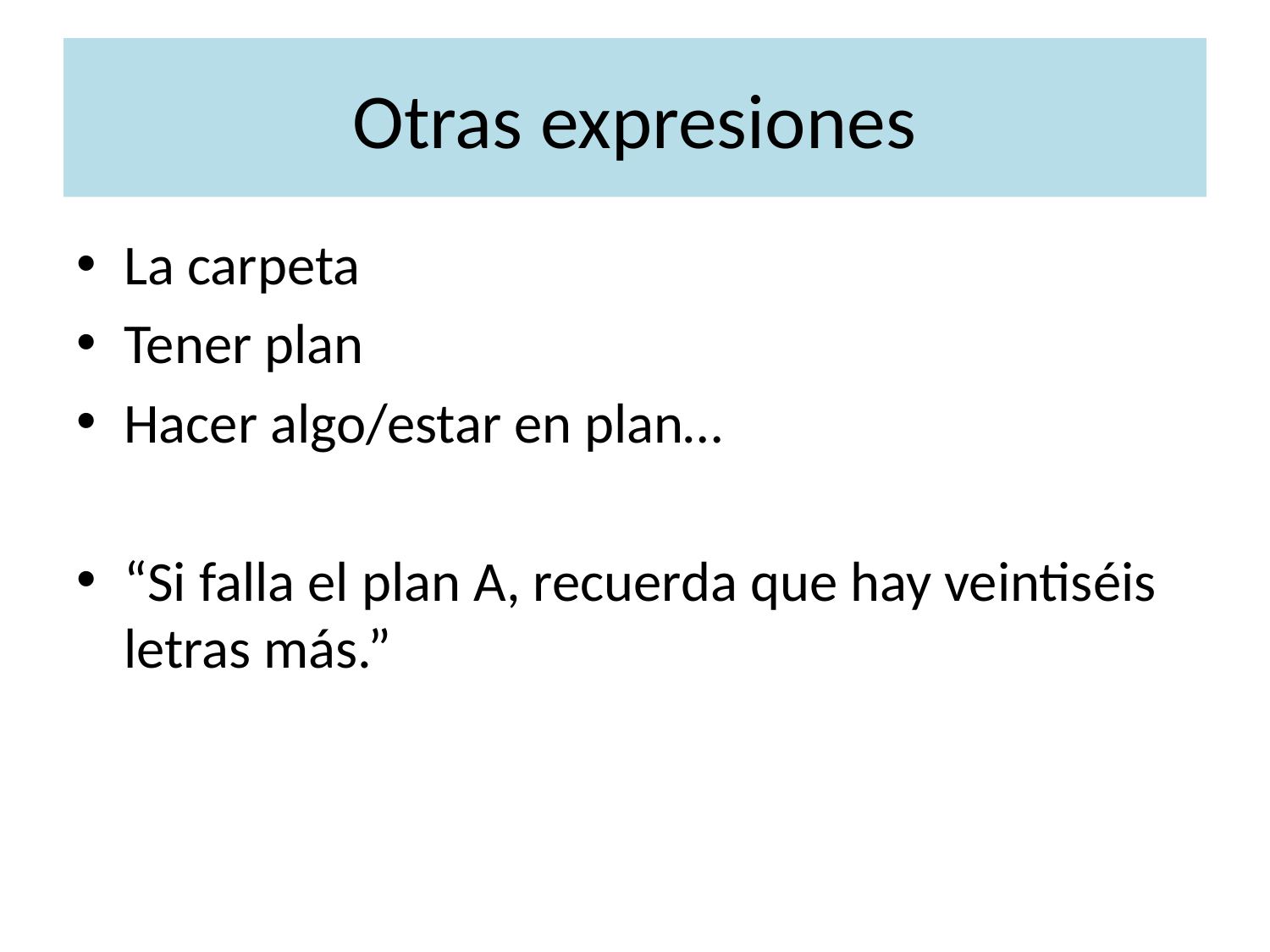

# Otras expresiones
La carpeta
Tener plan
Hacer algo/estar en plan…

“Si falla el plan A, recuerda que hay veintiséis letras más.”